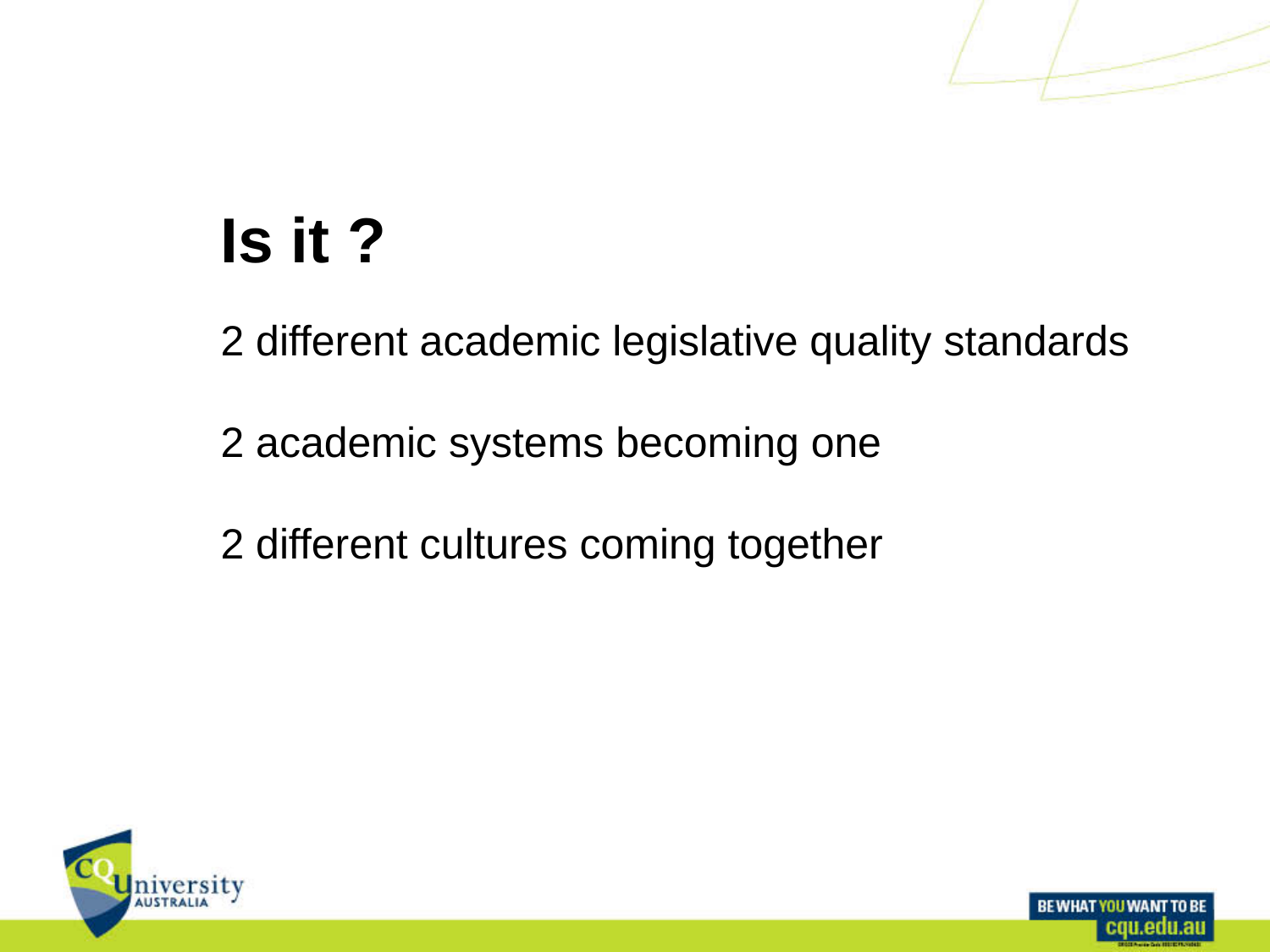

Is it ?

2 different academic legislative quality standards

2 academic systems becoming one

2 different cultures coming together